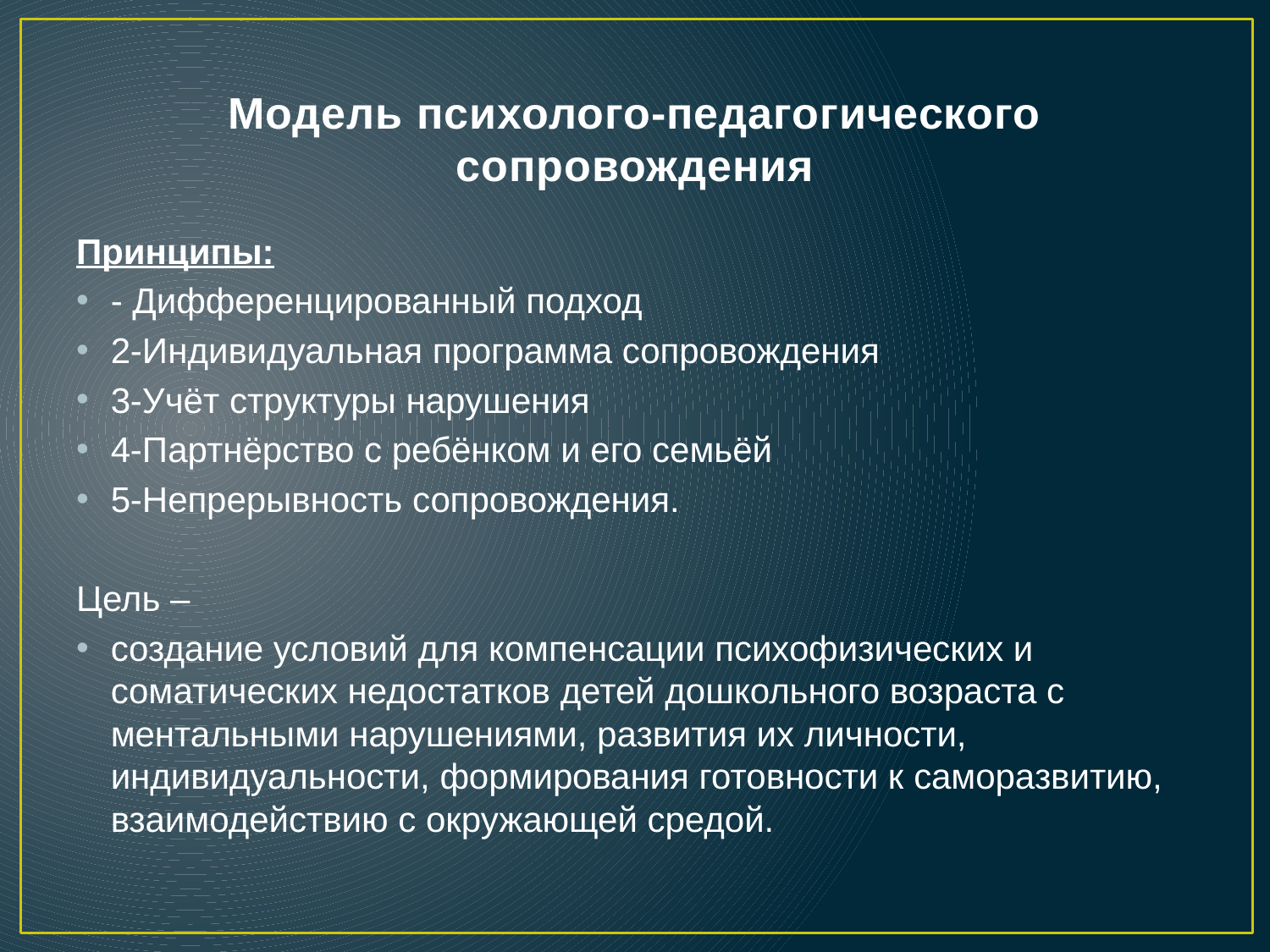

# Модель психолого-педагогического сопровождения
Принципы:
- Дифференцированный подход
2-Индивидуальная программа сопровождения
3-Учёт структуры нарушения
4-Партнёрство с ребёнком и его семьёй
5-Непрерывность сопровождения.

Цель –
создание условий для компенсации психофизических и соматических недостатков детей дошкольного возраста с ментальными нарушениями, развития их личности, индивидуальности, формирования готовности к саморазвитию, взаимодействию с окружающей средой.